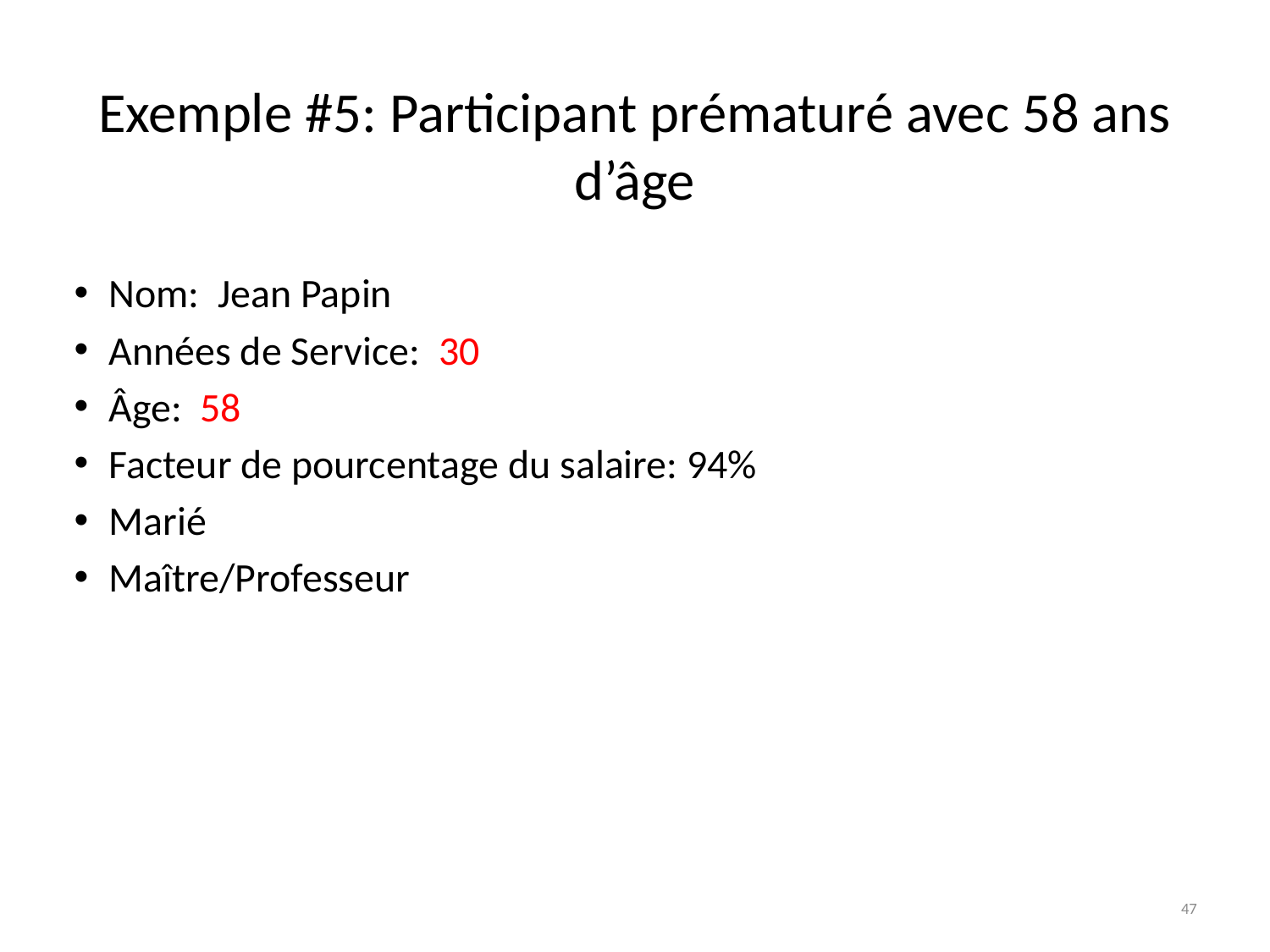

# Exemple #5: Participant prématuré avec 58 ans d’âge
Nom:  Jean Papin
Années de Service:  30
Âge:  58
Facteur de pourcentage du salaire: 94%
Marié
Maître/Professeur

47